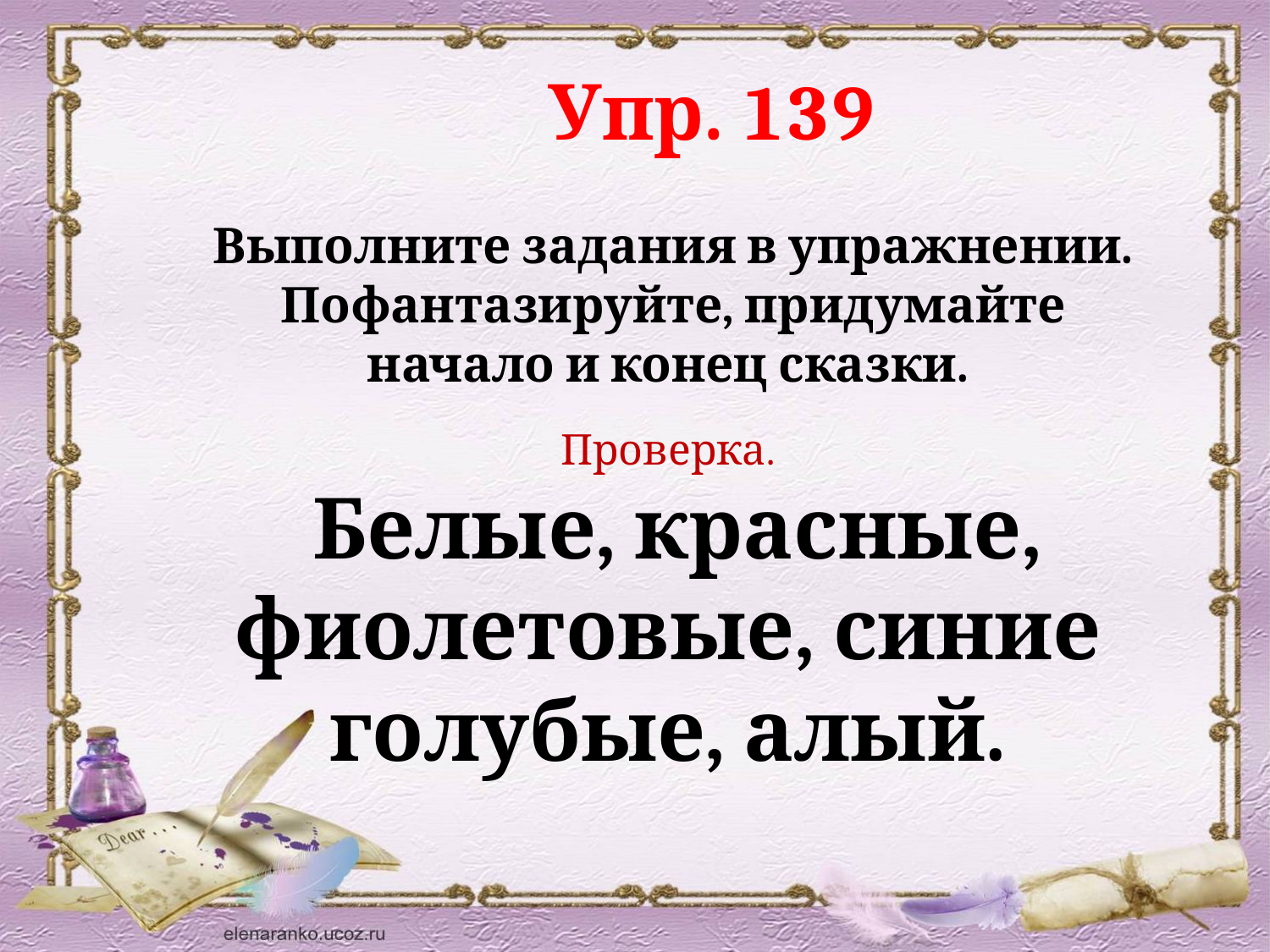

Упр. 139
 Выполните задания в упражнении.
 Пофантазируйте, придумайте начало и конец сказки.

Проверка.
 Белые, красные, фиолетовые, синие голубые, алый.